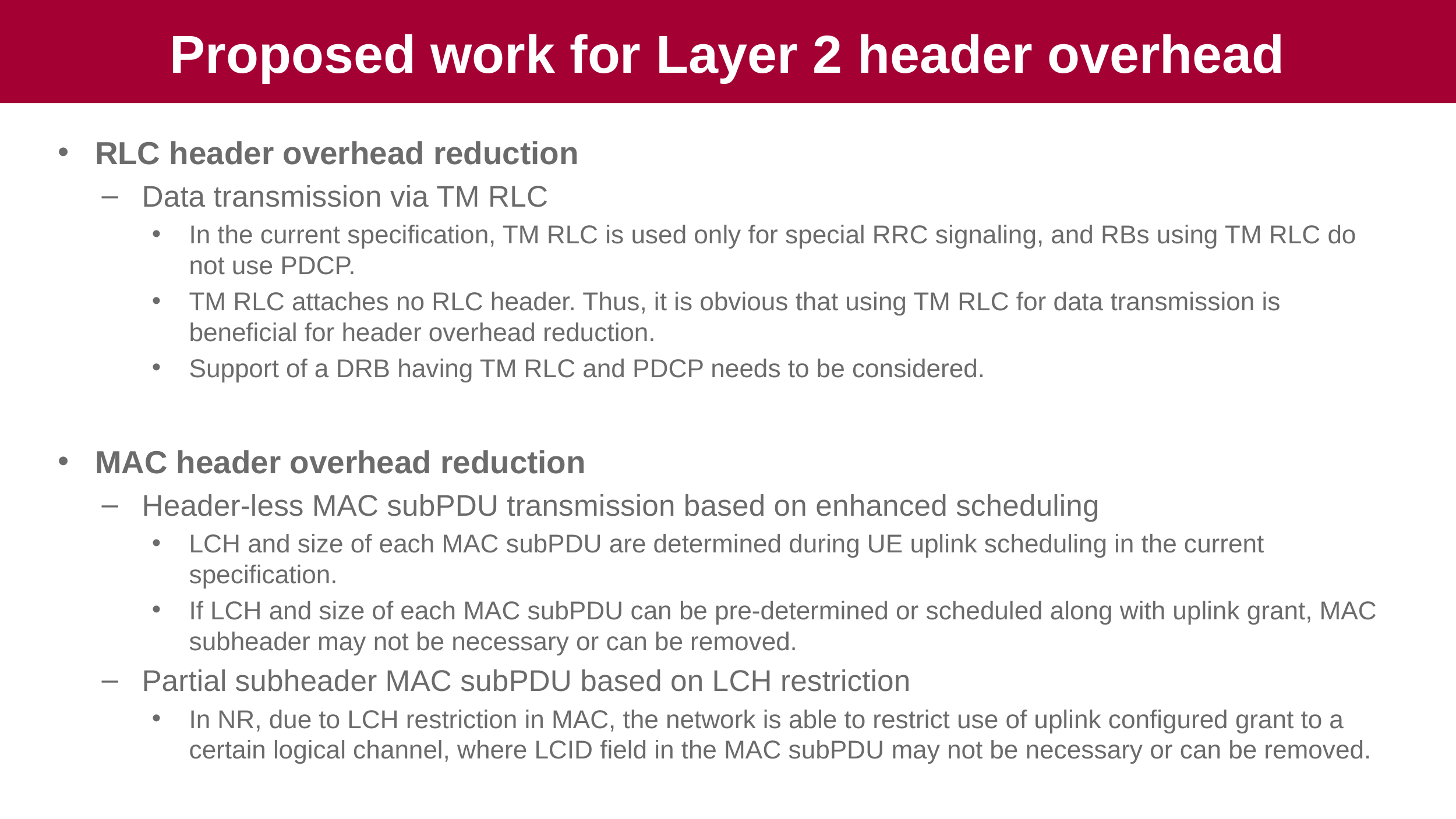

# Proposed work for Layer 2 header overhead
RLC header overhead reduction
Data transmission via TM RLC
In the current specification, TM RLC is used only for special RRC signaling, and RBs using TM RLC do not use PDCP.
TM RLC attaches no RLC header. Thus, it is obvious that using TM RLC for data transmission is beneficial for header overhead reduction.
Support of a DRB having TM RLC and PDCP needs to be considered.

MAC header overhead reduction
Header-less MAC subPDU transmission based on enhanced scheduling
LCH and size of each MAC subPDU are determined during UE uplink scheduling in the current specification.
If LCH and size of each MAC subPDU can be pre-determined or scheduled along with uplink grant, MAC subheader may not be necessary or can be removed.
Partial subheader MAC subPDU based on LCH restriction
In NR, due to LCH restriction in MAC, the network is able to restrict use of uplink configured grant to a certain logical channel, where LCID field in the MAC subPDU may not be necessary or can be removed.